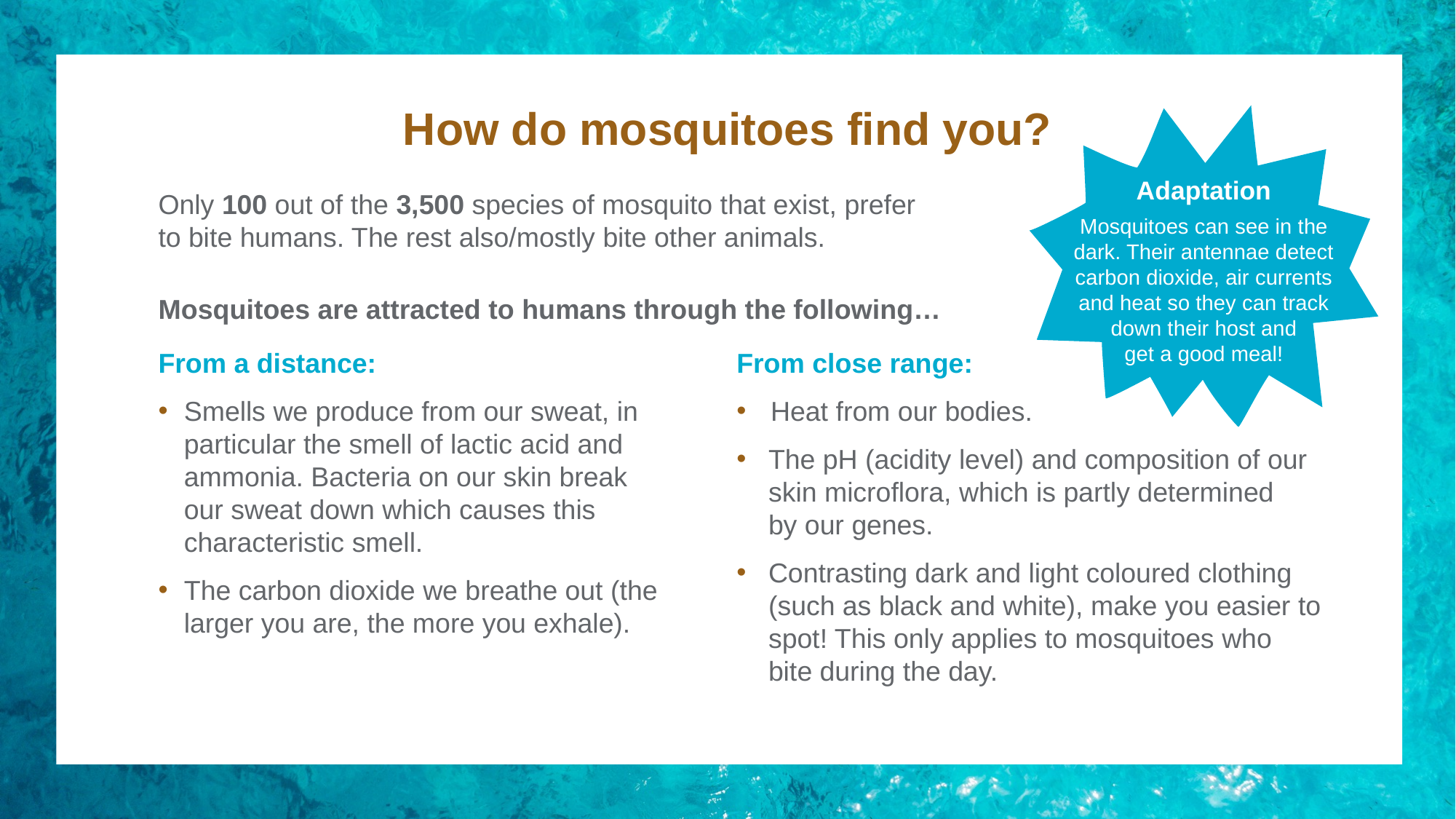

How do mosquitoes find you?
Adaptation
Mosquitoes can see in the
dark. Their antennae detect
carbon dioxide, air currents
and heat so they can track
down their host and
get a good meal!

Only 100 out of the 3,500 species of mosquito that exist, prefer to bite humans. The rest also/mostly bite other animals.
Mosquitoes are attracted to humans through the following…
From a distance:
Smells we produce from our sweat, in particular the smell of lactic acid and ammonia. Bacteria on our skin break
our sweat down which causes this characteristic smell.
The carbon dioxide we breathe out (the larger you are, the more you exhale).
From close range:
Heat from our bodies.
The pH (acidity level) and composition of our skin microflora, which is partly determined
by our genes.
Contrasting dark and light coloured clothing (such as black and white), make you easier to spot! This only applies to mosquitoes who bite during the day.